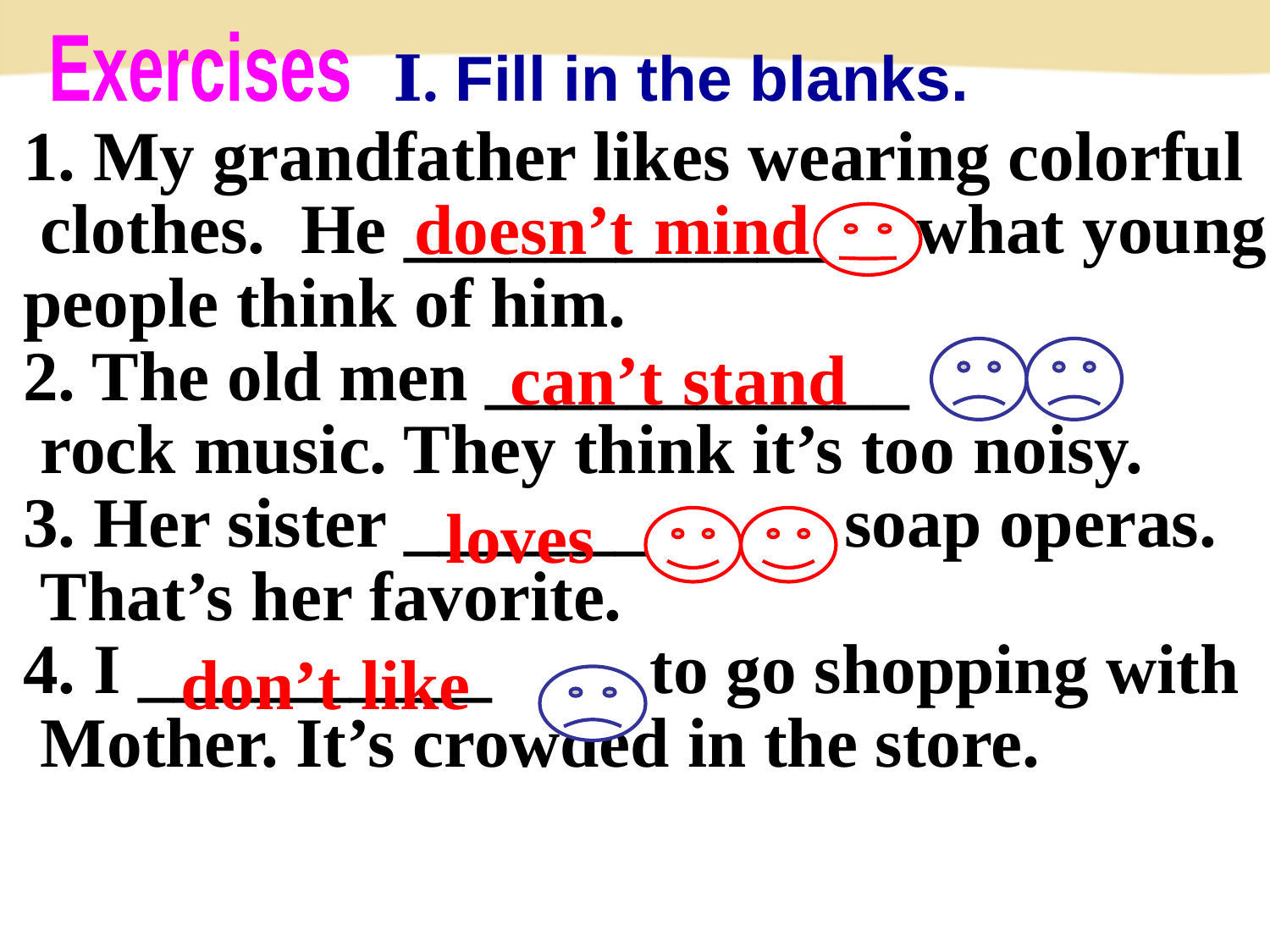

Exercises
Ⅰ. Fill in the blanks.
1. My grandfather likes wearing colorful
 clothes.  He ____________     what young
people think of him.
2. The old men ____________
 rock music. They think it’s too noisy.
3. Her sister _______           soap operas.
 That’s her favorite.
4. I __________         to go shopping with
 Mother. It’s crowded in the store.
doesn’t mind

can’t stand

loves
 don’t like